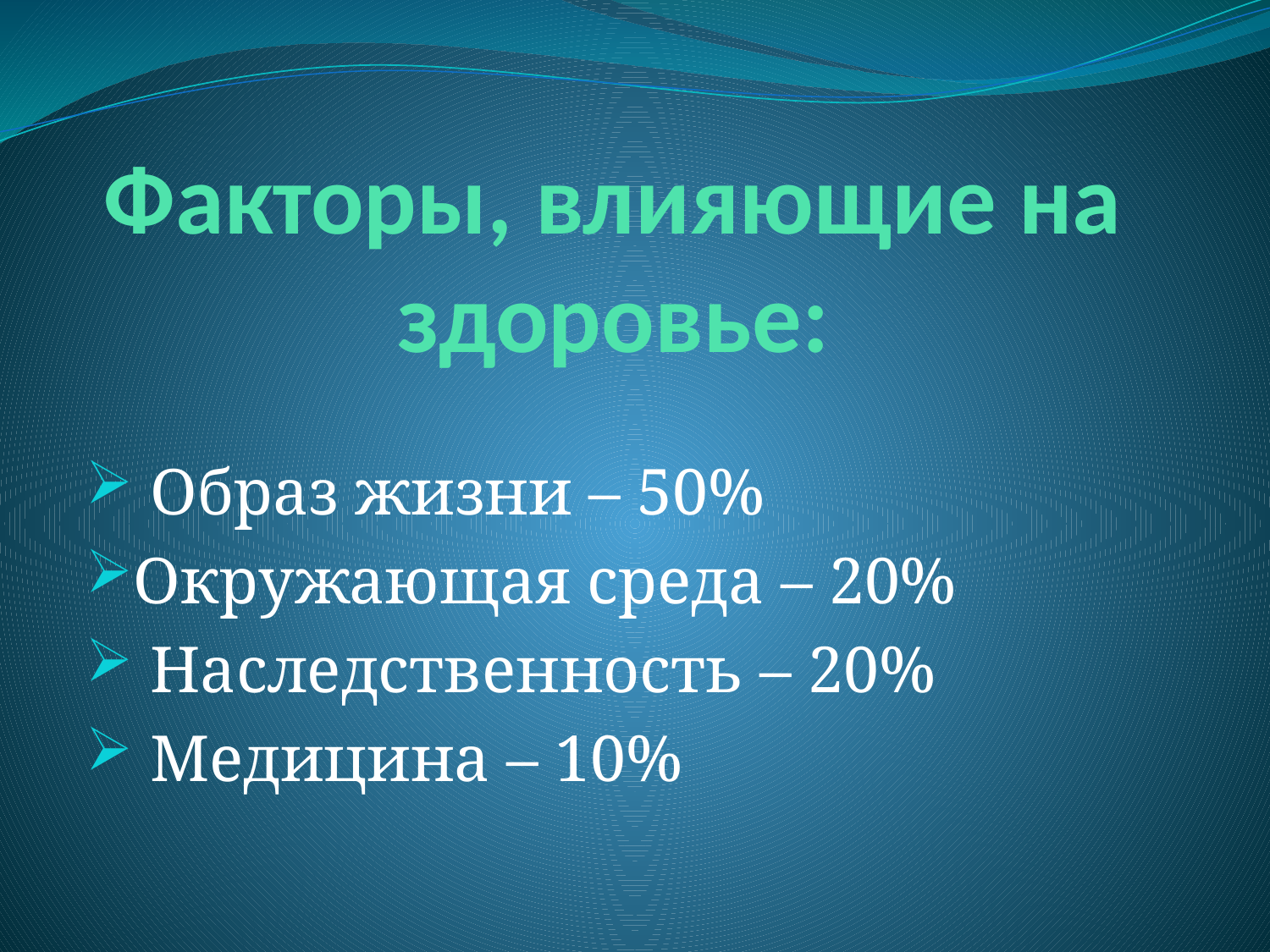

# Факторы, влияющие на здоровье:
 Образ жизни – 50%
Окружающая среда – 20%
 Наследственность – 20%
 Медицина – 10%